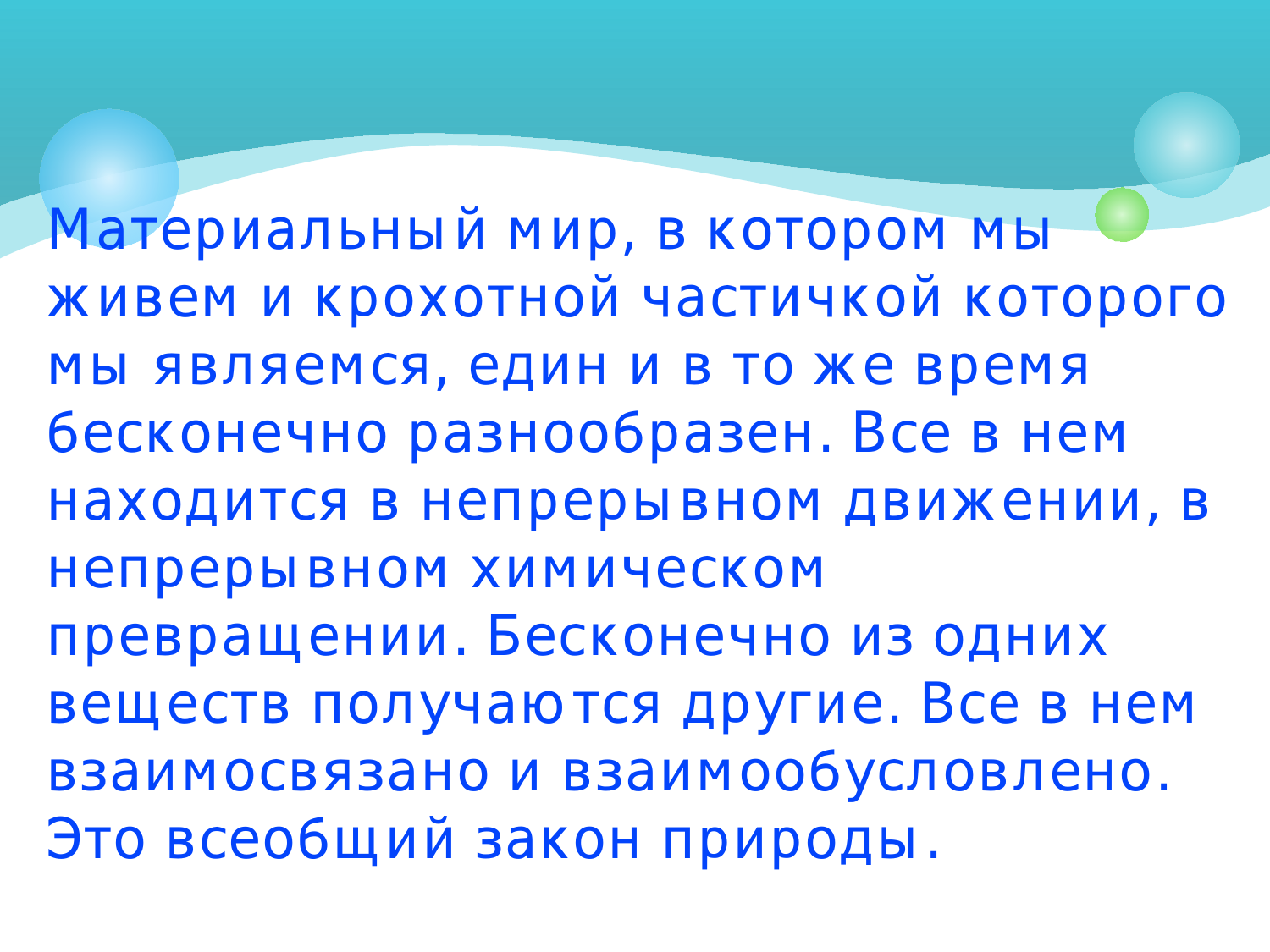

#
Материальный мир, в котором мы живем и крохотной частичкой которого мы являемся, един и в то же время бесконечно разнообразен. Все в нем находится в непрерывном движении, в непрерывном химическом превращении. Бесконечно из одних веществ получаются другие. Все в нем взаимосвязано и взаимообусловлено. Это всеобщий закон природы.